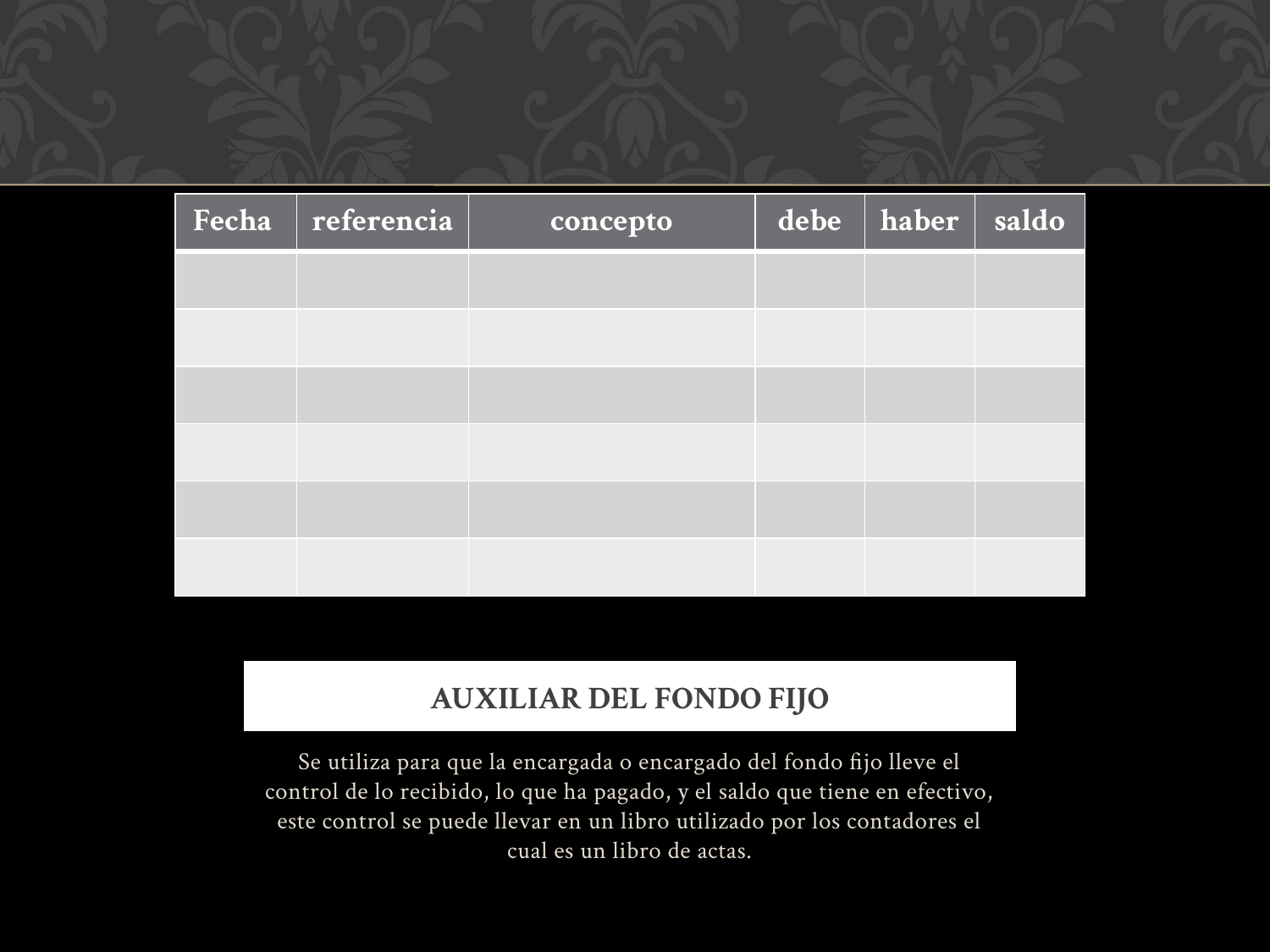

| Fecha | referencia | concepto | debe | haber | saldo |
| --- | --- | --- | --- | --- | --- |
|  |  |  |  |  |  |
|  |  |  |  |  |  |
|  |  |  |  |  |  |
|  |  |  |  |  |  |
|  |  |  |  |  |  |
|  |  |  |  |  |  |
# AUXILIAR DEL FONDO FIJO
Se utiliza para que la encargada o encargado del fondo fijo lleve el control de lo recibido, lo que ha pagado, y el saldo que tiene en efectivo, este control se puede llevar en un libro utilizado por los contadores el cual es un libro de actas.